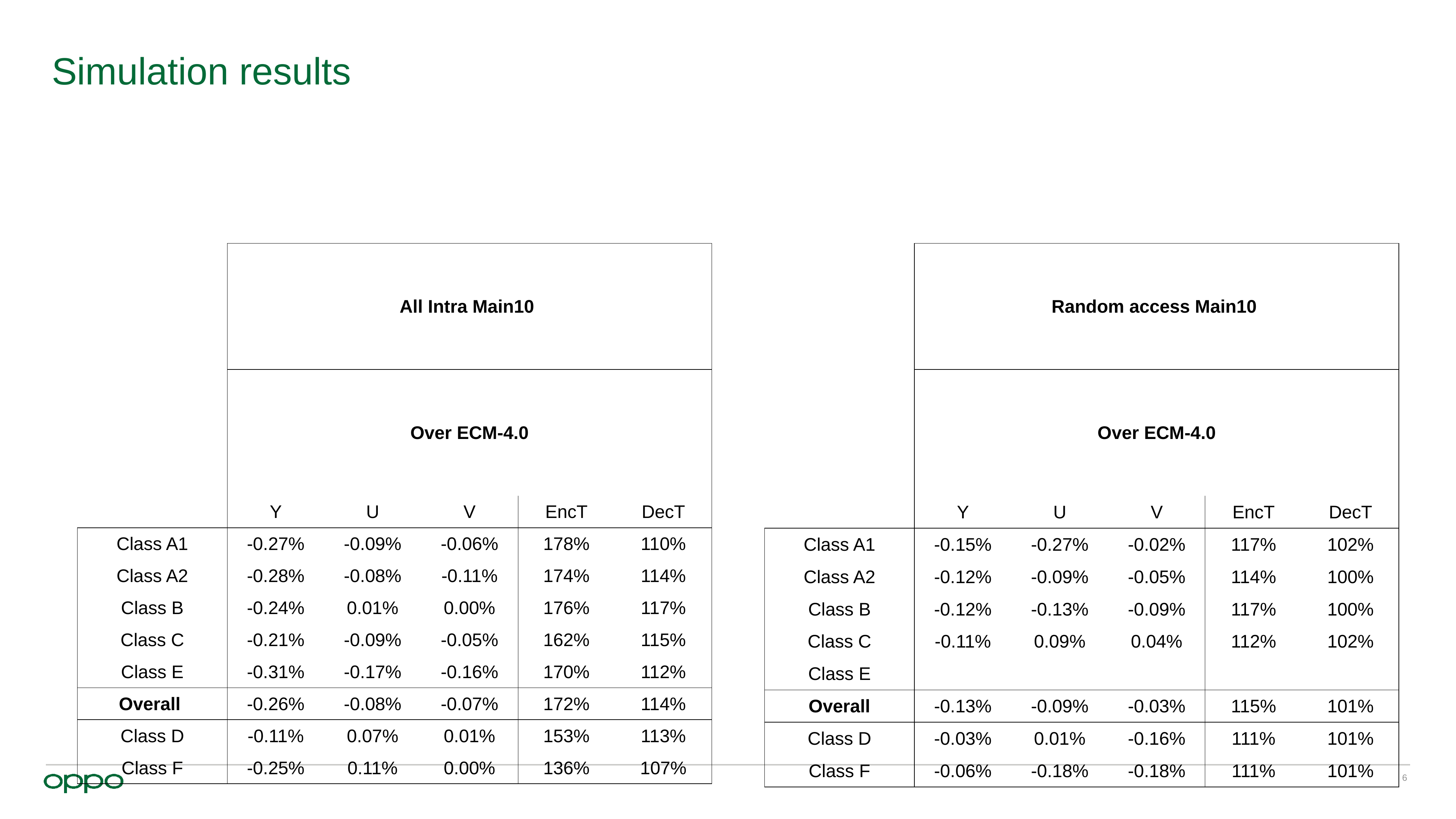

# Simulation results
|  | Random access Main10 |  |  |  |  |
| --- | --- | --- | --- | --- | --- |
|  | Over ECM-4.0 |  |  |  |  |
|  | Y | U | V | EncT | DecT |
| Class A1 | -0.15% | -0.27% | -0.02% | 117% | 102% |
| Class A2 | -0.12% | -0.09% | -0.05% | 114% | 100% |
| Class B | -0.12% | -0.13% | -0.09% | 117% | 100% |
| Class C | -0.11% | 0.09% | 0.04% | 112% | 102% |
| Class E |  |  |  |  |  |
| Overall | -0.13% | -0.09% | -0.03% | 115% | 101% |
| Class D | -0.03% | 0.01% | -0.16% | 111% | 101% |
| Class F | -0.06% | -0.18% | -0.18% | 111% | 101% |
|  | All Intra Main10 |  |  |  |  |
| --- | --- | --- | --- | --- | --- |
|  | Over ECM-4.0 |  |  |  |  |
|  | Y | U | V | EncT | DecT |
| Class A1 | -0.27% | -0.09% | -0.06% | 178% | 110% |
| Class A2 | -0.28% | -0.08% | -0.11% | 174% | 114% |
| Class B | -0.24% | 0.01% | 0.00% | 176% | 117% |
| Class C | -0.21% | -0.09% | -0.05% | 162% | 115% |
| Class E | -0.31% | -0.17% | -0.16% | 170% | 112% |
| Overall | -0.26% | -0.08% | -0.07% | 172% | 114% |
| Class D | -0.11% | 0.07% | 0.01% | 153% | 113% |
| Class F | -0.25% | 0.11% | 0.00% | 136% | 107% |